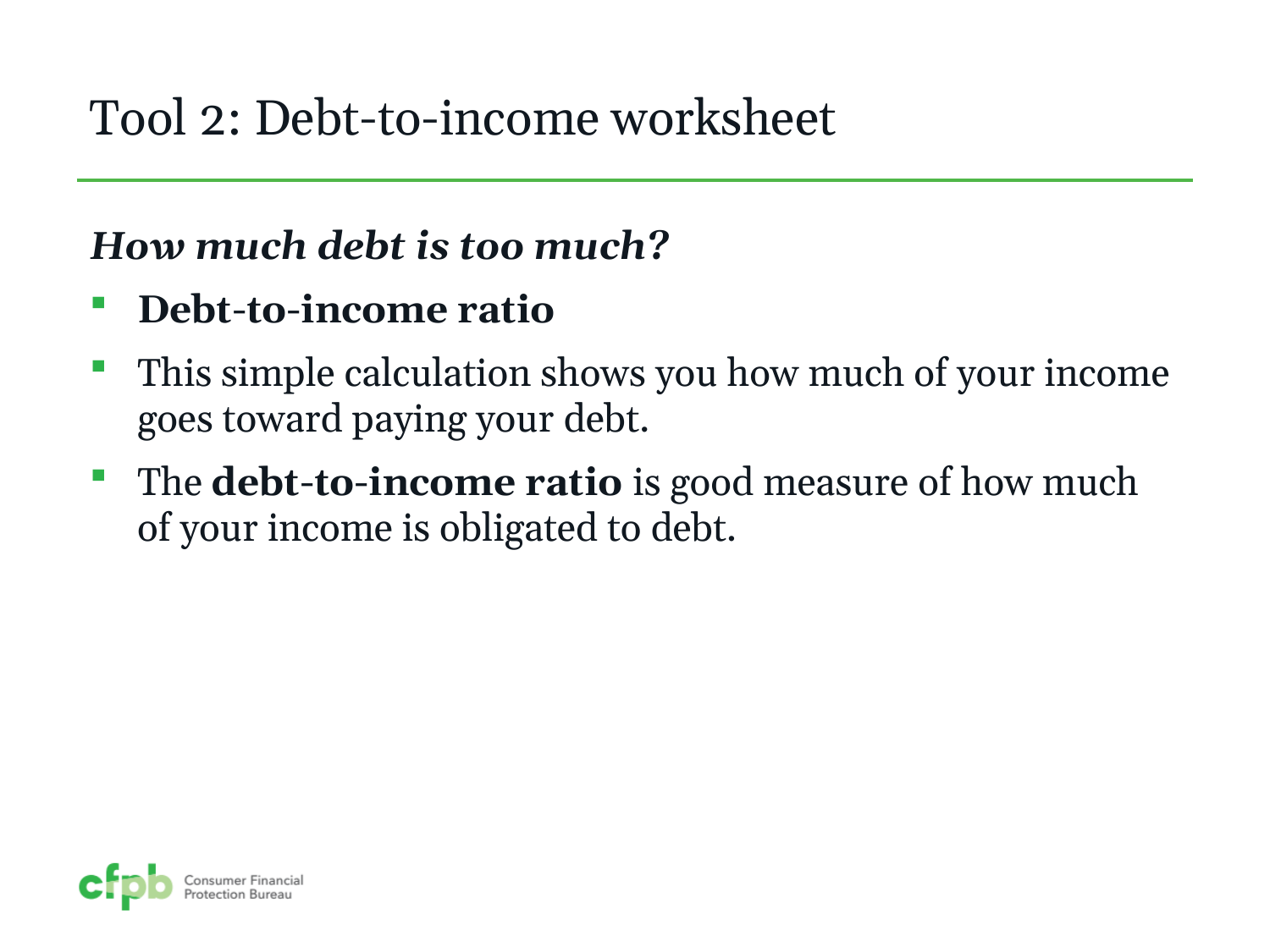

# Tool 2: Debt-to-income worksheet
How much debt is too much?
Debt-to-income ratio
This simple calculation shows you how much of your income goes toward paying your debt.
The debt-to-income ratio is good measure of how much of your income is obligated to debt.